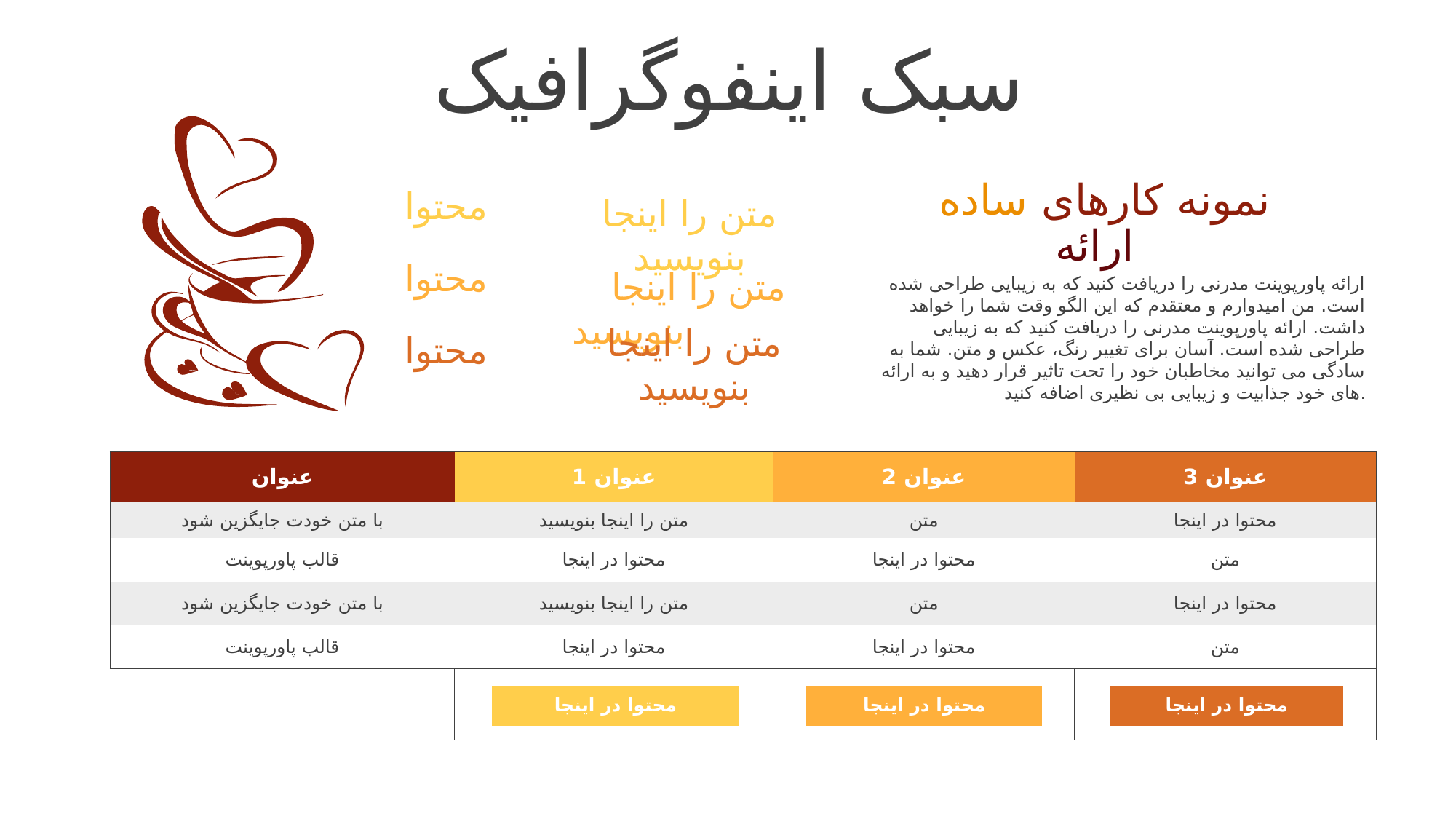

سبک اینفوگرافیک

نمونه کارهای ساده
محتوا
متن را اینجا بنویسید
محتوا
متن را اینجا بنویسید
متن را اینجا بنویسید
محتوا
ارائه
ارائه پاورپوینت مدرنی را دریافت کنید که به زیبایی طراحی شده است. من امیدوارم و معتقدم که این الگو وقت شما را خواهد داشت. ارائه پاورپوینت مدرنی را دریافت کنید که به زیبایی طراحی شده است. آسان برای تغییر رنگ، عکس و متن. شما به سادگی می توانید مخاطبان خود را تحت تاثیر قرار دهید و به ارائه های خود جذابیت و زیبایی بی نظیری اضافه کنید.
| عنوان | عنوان 1 |  |  | عنوان 2 |  |  | عنوان 3 |  |  |
| --- | --- | --- | --- | --- | --- | --- | --- | --- | --- |
| با متن خودت جایگزین شود | متن را اینجا بنویسید |  |  | متن |  |  | محتوا در اینجا |  |  |
| قالب پاورپوینت | محتوا در اینجا |  |  | محتوا در اینجا |  |  | متن |  |  |
| با متن خودت جایگزین شود | متن را اینجا بنویسید |  |  | متن |  |  | محتوا در اینجا |  |  |
| قالب پاورپوینت | محتوا در اینجا |  |  | محتوا در اینجا |  |  | متن |  |  |
|  |  |  |  |  |  |  |  |  |  |
|  |  | محتوا در اینجا |  |  | محتوا در اینجا |  |  | محتوا در اینجا |  |
|  |  |  |  |  |  |  |  |  |  |